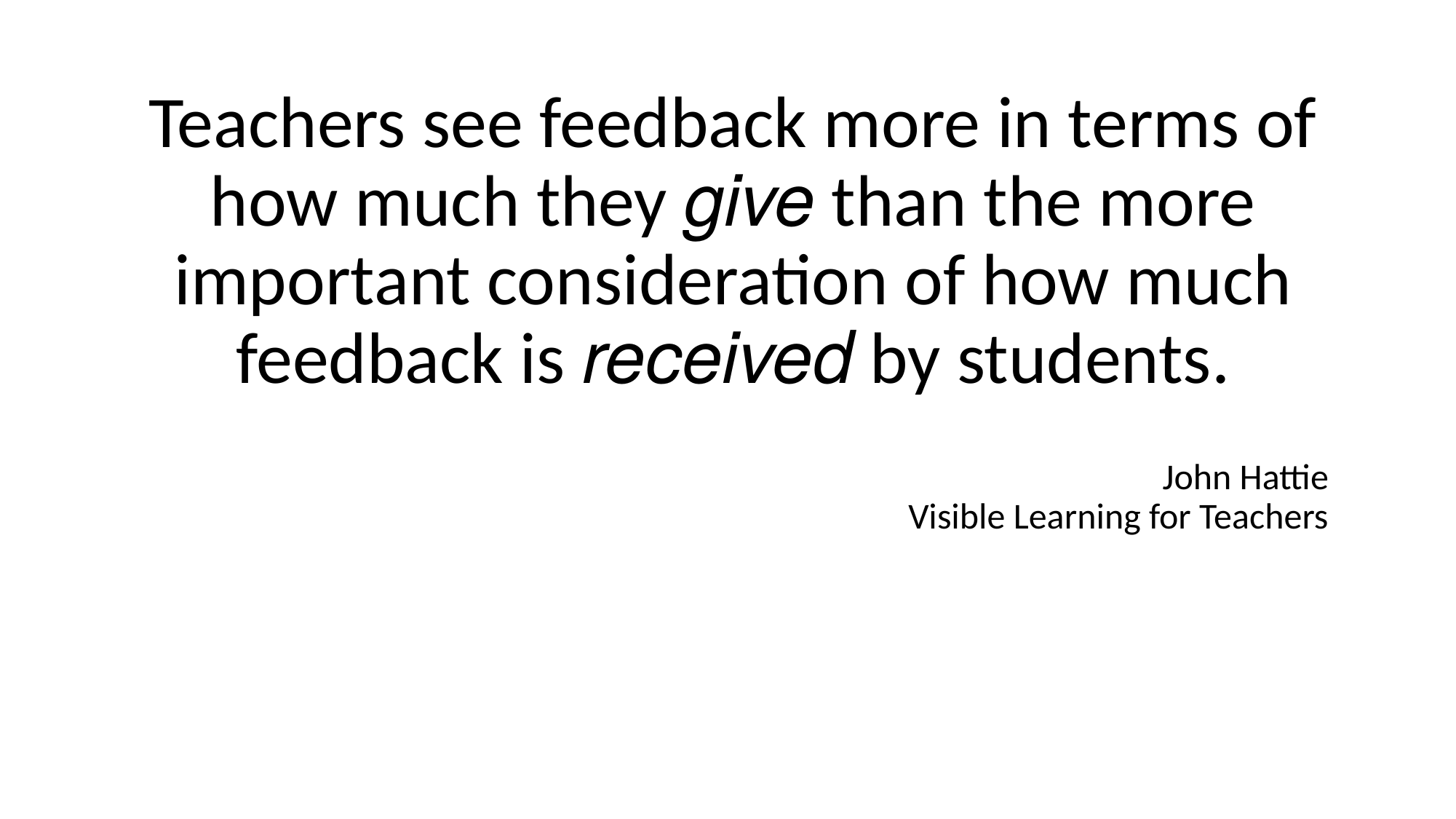

Teachers see feedback more in terms of how much they give than the more important consideration of how much feedback is received by students.

John Hattie
Visible Learning for Teachers